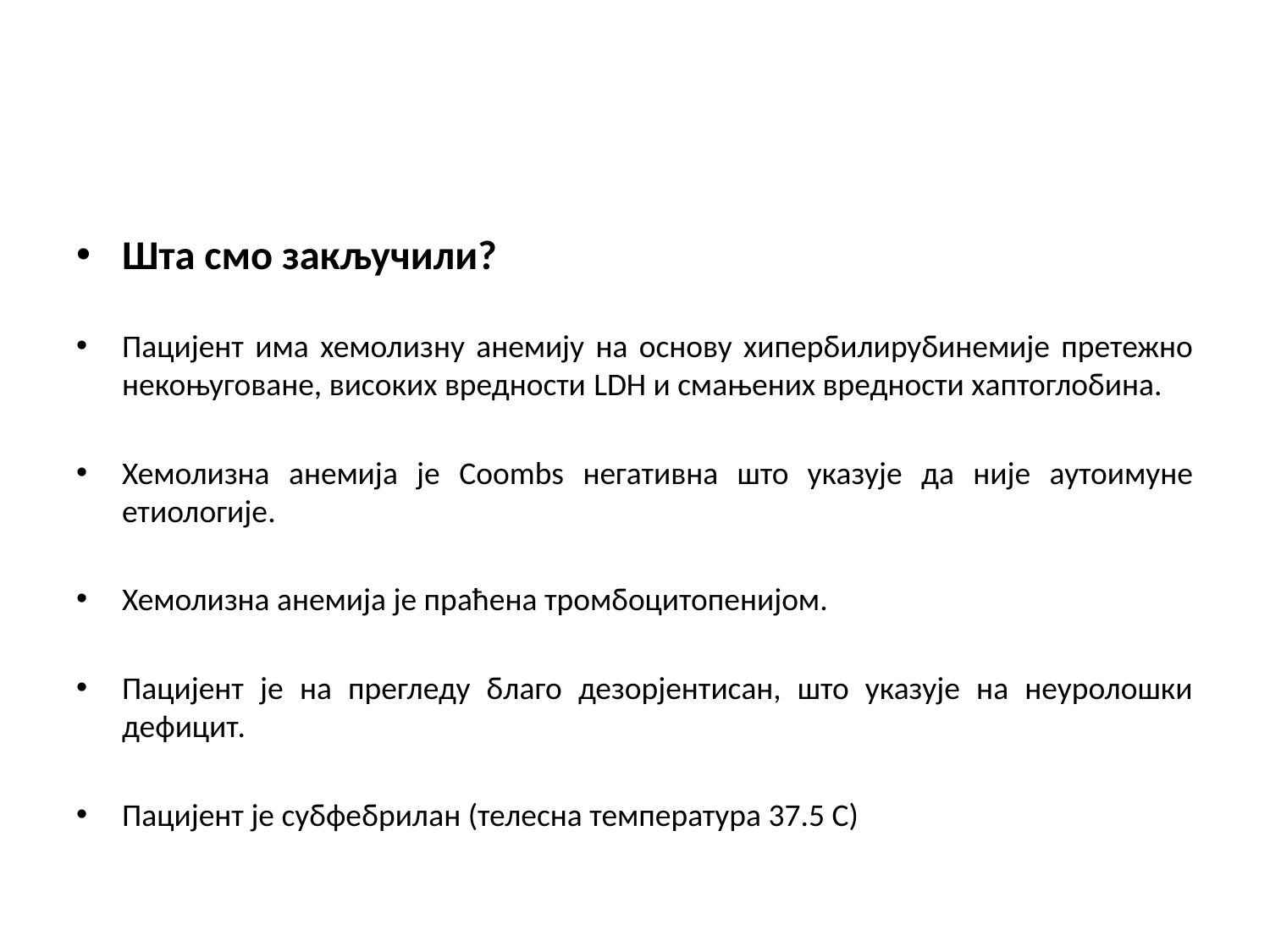

#
Шта смо закључили?

Пацијент има хемолизну анемију на основу хипербилирубинемије претежно некоњуговане, високих вредности LDH и смањених вредности хаптоглобина.

Хемолизна анемија је Coombs негативна што указује да није аутоимуне етиологије.

Хемолизна анемија је праћена тромбоцитопенијом.

Пацијент је на прегледу благо дезорјентисан, што указује на неуролошки дефицит.

Пацијент је субфебрилан (телесна температура 37.5 С)